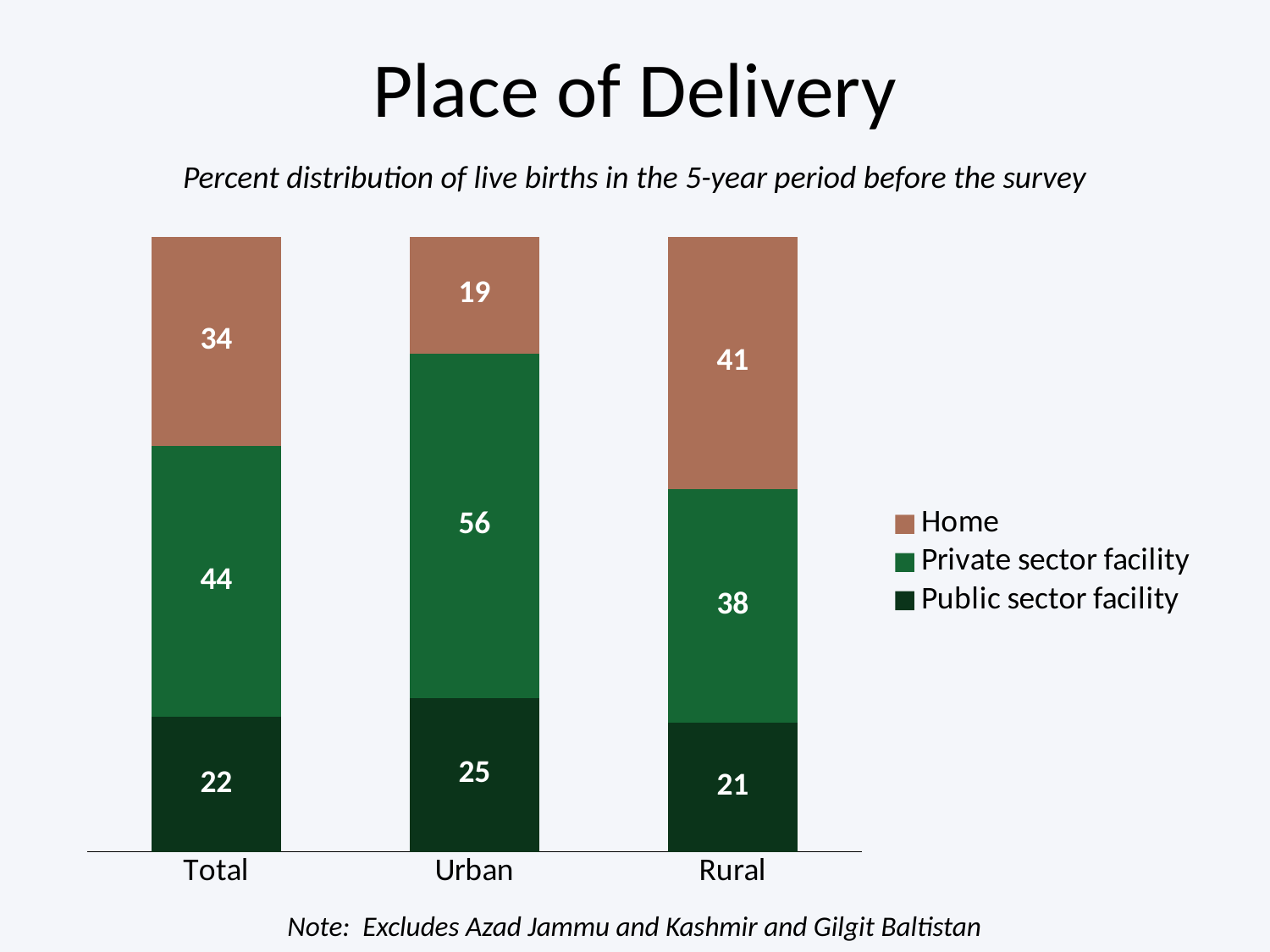

# Place of Delivery
Percent distribution of live births in the 5-year period before the survey

### Chart

| Category | Public sector facility | Private sector facility | Home |
|---|---|---|---|
| Total | 22.0 | 44.0 | 34.0 |
| Urban | 25.0 | 56.0 | 19.0 |
| Rural | 21.0 | 38.0 | 41.0 |
Note:  Excludes Azad Jammu and Kashmir and Gilgit Baltistan